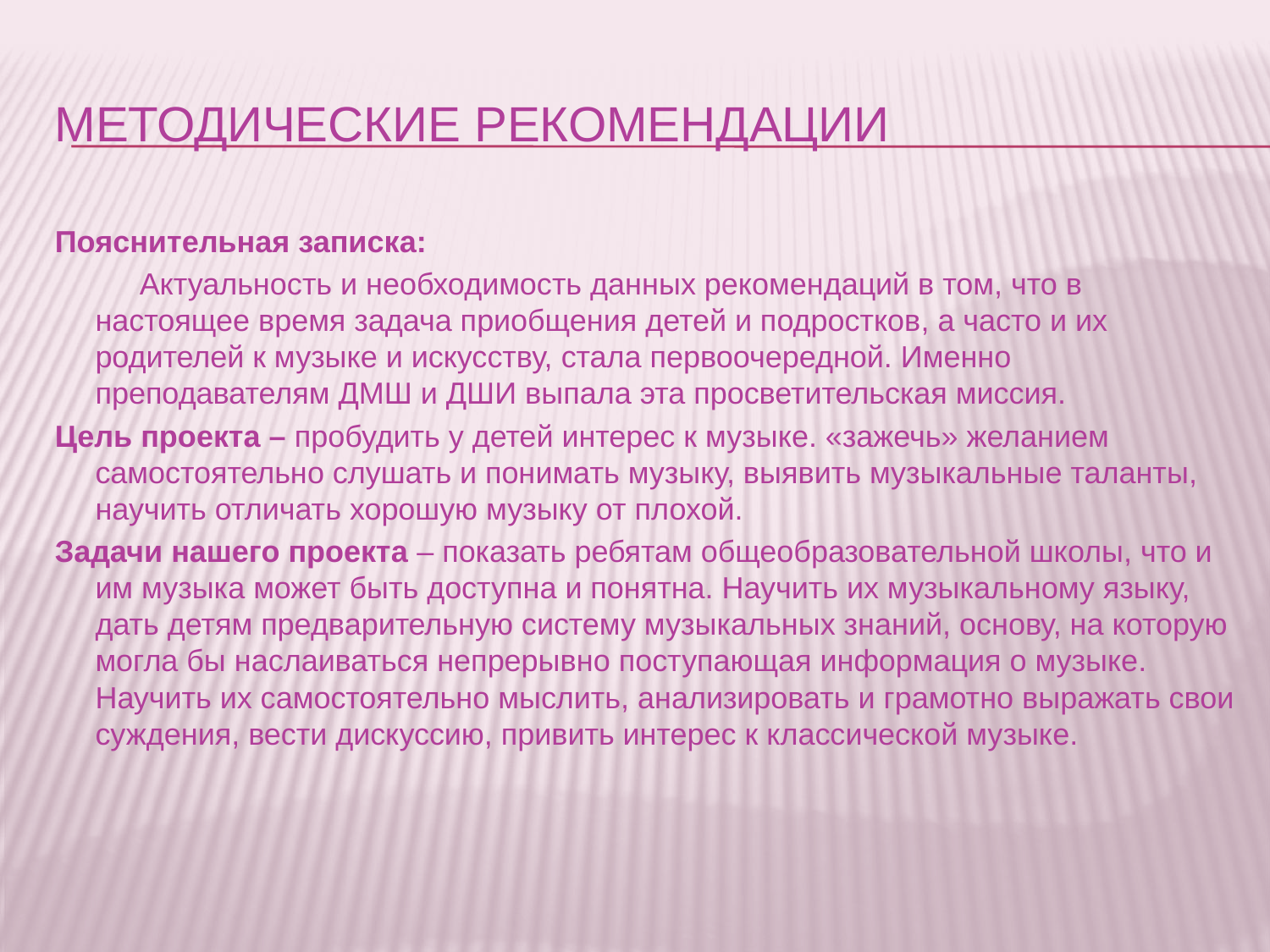

# Методические рекомендации
Пояснительная записка:
          Актуальность и необходимость данных рекомендаций в том, что в настоящее время задача приобщения детей и подростков, а часто и их родителей к музыке и искусству, стала первоочередной. Именно преподавателям ДМШ и ДШИ выпала эта просветительская миссия.
Цель проекта – пробудить у детей интерес к музыке. «зажечь» желанием самостоятельно слушать и понимать музыку, выявить музыкальные таланты, научить отличать хорошую музыку от плохой.
Задачи нашего проекта – показать ребятам общеобразовательной школы, что и им музыка может быть доступна и понятна. Научить их музыкальному языку, дать детям предварительную систему музыкальных знаний, основу, на которую могла бы наслаиваться непрерывно поступающая информация о музыке. Научить их самостоятельно мыслить, анализировать и грамотно выражать свои суждения, вести дискуссию, привить интерес к классической музыке.